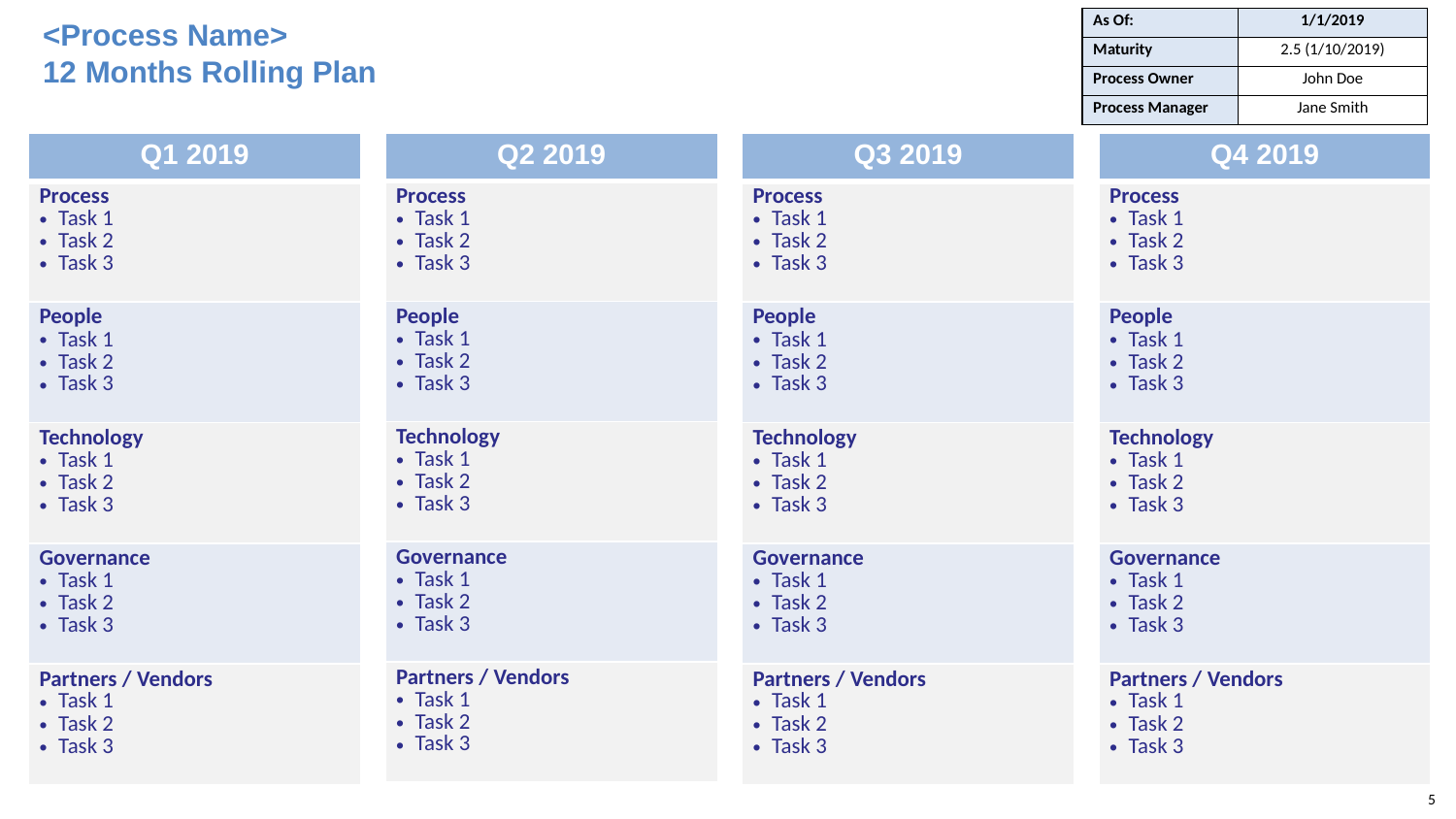

| As Of: | 1/1/2019 |
| --- | --- |
| Maturity | 2.5 (1/10/2019) |
| Process Owner | John Doe |
| Process Manager | Jane Smith |
<Process Name>
12 Months Rolling Plan
| Q1 2019 |
| --- |
| Process Task 1 Task 2 Task 3 |
| People Task 1 Task 2 Task 3 |
| Technology Task 1 Task 2 Task 3 |
| Governance Task 1 Task 2 Task 3 |
| Partners / Vendors Task 1 Task 2 Task 3 |
| Q2 2019 |
| --- |
| Process Task 1 Task 2 Task 3 |
| People Task 1 Task 2 Task 3 |
| Technology Task 1 Task 2 Task 3 |
| Governance Task 1 Task 2 Task 3 |
| Partners / Vendors Task 1 Task 2 Task 3 |
| Q3 2019 |
| --- |
| Process Task 1 Task 2 Task 3 |
| People Task 1 Task 2 Task 3 |
| Technology Task 1 Task 2 Task 3 |
| Governance Task 1 Task 2 Task 3 |
| Partners / Vendors Task 1 Task 2 Task 3 |
| Q4 2019 |
| --- |
| Process Task 1 Task 2 Task 3 |
| People Task 1 Task 2 Task 3 |
| Technology Task 1 Task 2 Task 3 |
| Governance Task 1 Task 2 Task 3 |
| Partners / Vendors Task 1 Task 2 Task 3 |
5